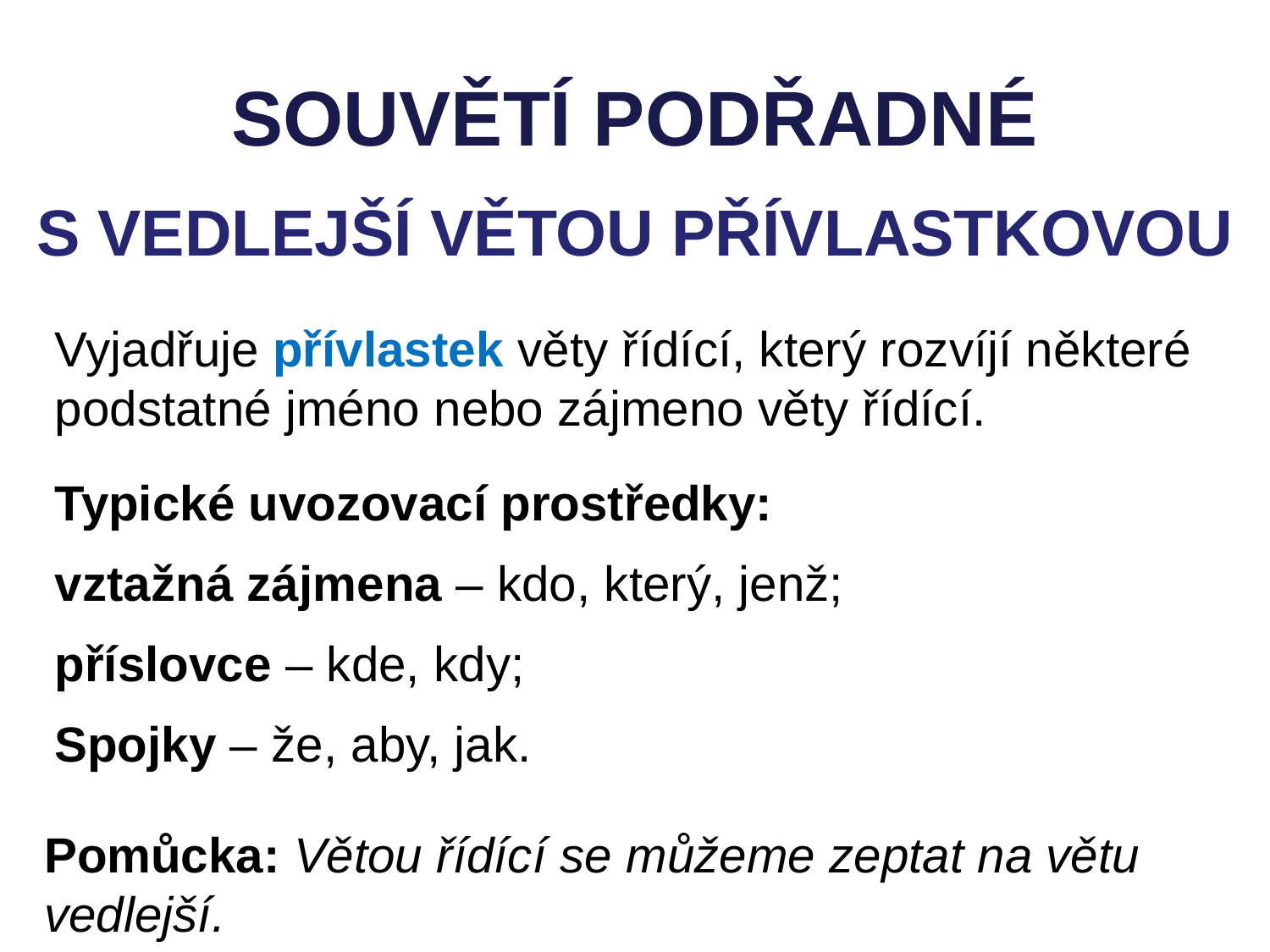

SOUVĚTÍ PODŘADNÉ
S VEDLEJŠÍ VĚTOU PŘÍVLASTKOVOU
Vyjadřuje přívlastek věty řídící, který rozvíjí některé podstatné jméno nebo zájmeno věty řídící.
Typické uvozovací prostředky:
vztažná zájmena – kdo, který, jenž;
příslovce – kde, kdy;
Spojky – že, aby, jak.
Pomůcka: Větou řídící se můžeme zeptat na větu vedlejší.